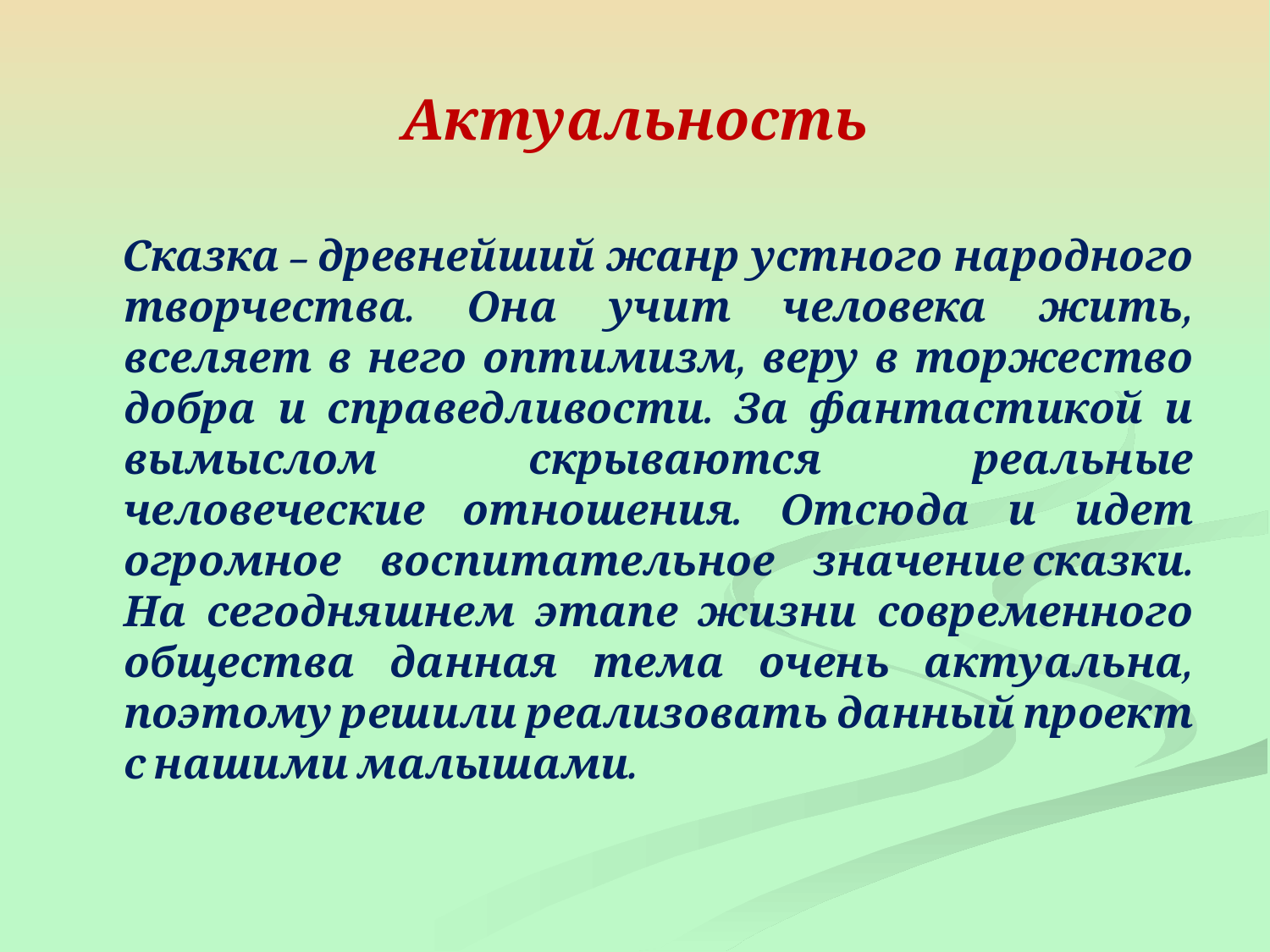

# Актуальность
    Сказка – древнейший жанр устного народного творчества. Она учит человека жить, вселяет в него оптимизм, веру в торжество добра и справедливости. За фантастикой и вымыслом скрываются реальные человеческие отношения. Отсюда и идет огромное воспитательное значение сказки. На сегодняшнем этапе жизни современного общества данная тема очень актуальна, поэтому решили реализовать данный проект с нашими малышами.